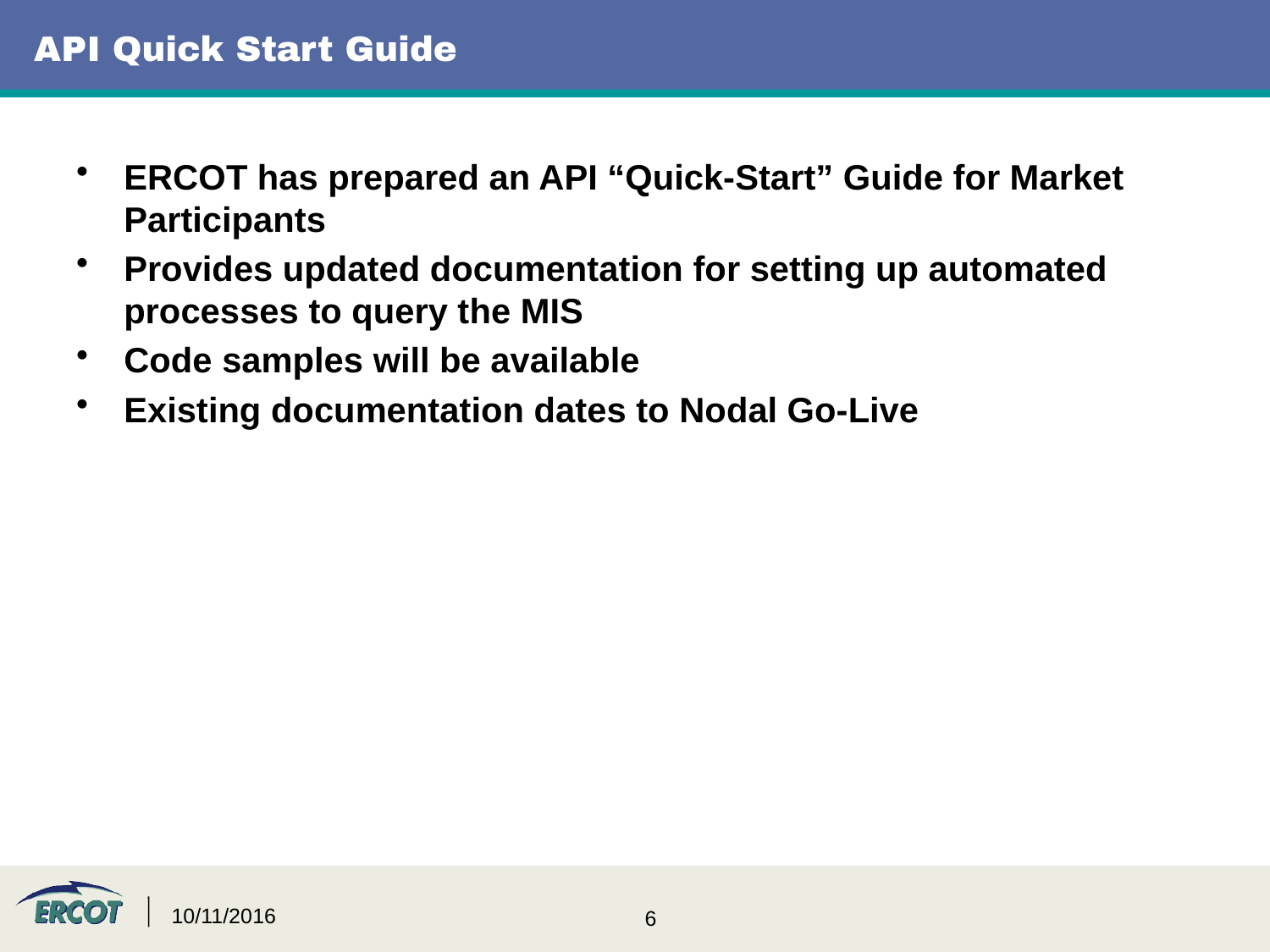

# API Quick Start Guide
ERCOT has prepared an API “Quick-Start” Guide for Market Participants
Provides updated documentation for setting up automated processes to query the MIS
Code samples will be available
Existing documentation dates to Nodal Go-Live
10/11/2016